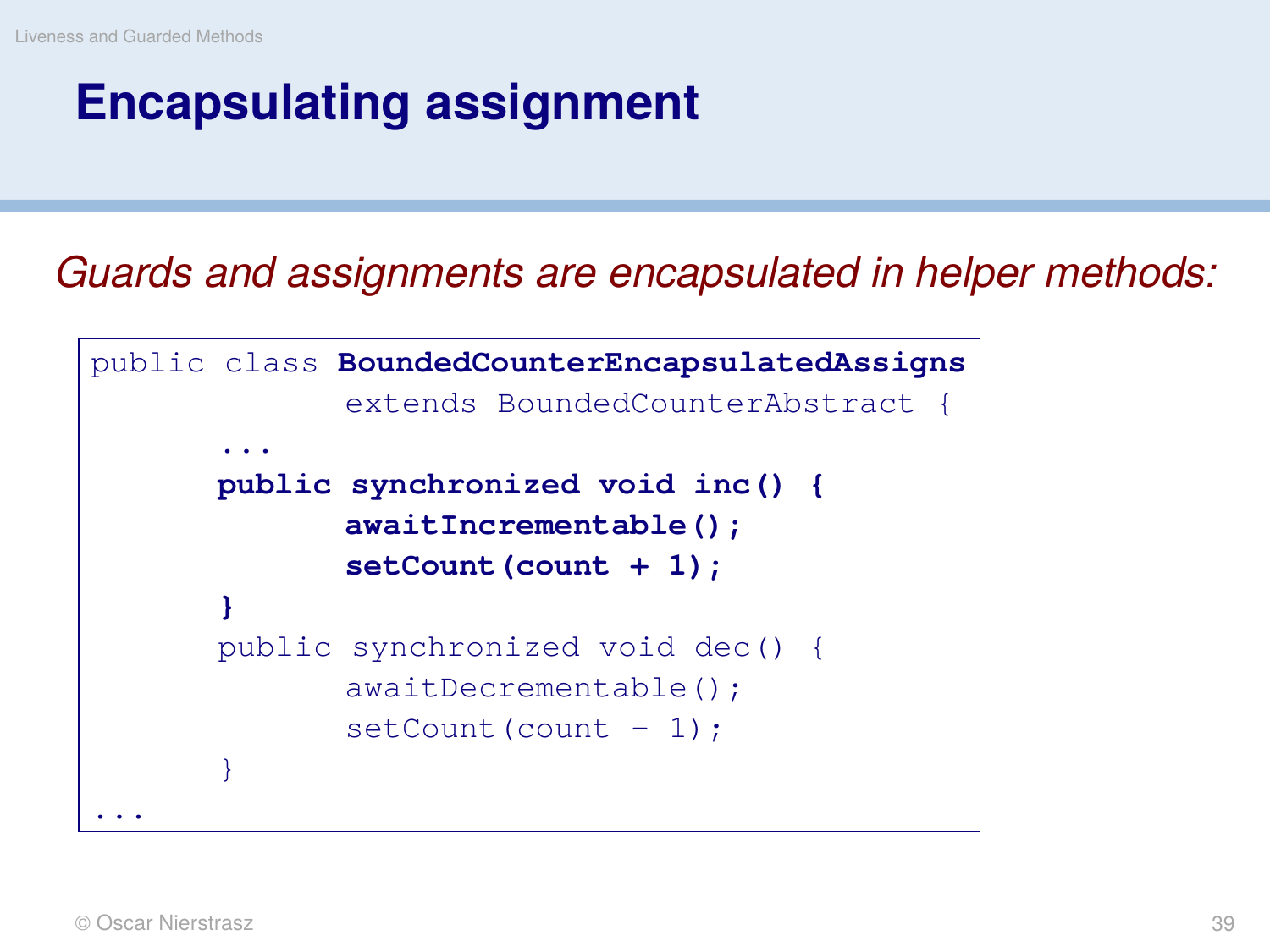

Liveness and Guarded Methods
# Encapsulating assignment
Guards and assignments are encapsulated in helper methods:
public class BoundedCounterEncapsulatedAssigns
		extends BoundedCounterAbstract {
	...
	public synchronized void inc() {
		awaitIncrementable();
		setCount(count + 1);
	}
	public synchronized void dec() {
		awaitDecrementable();
		setCount(count - 1);
	}
...
© Oscar Nierstrasz
39